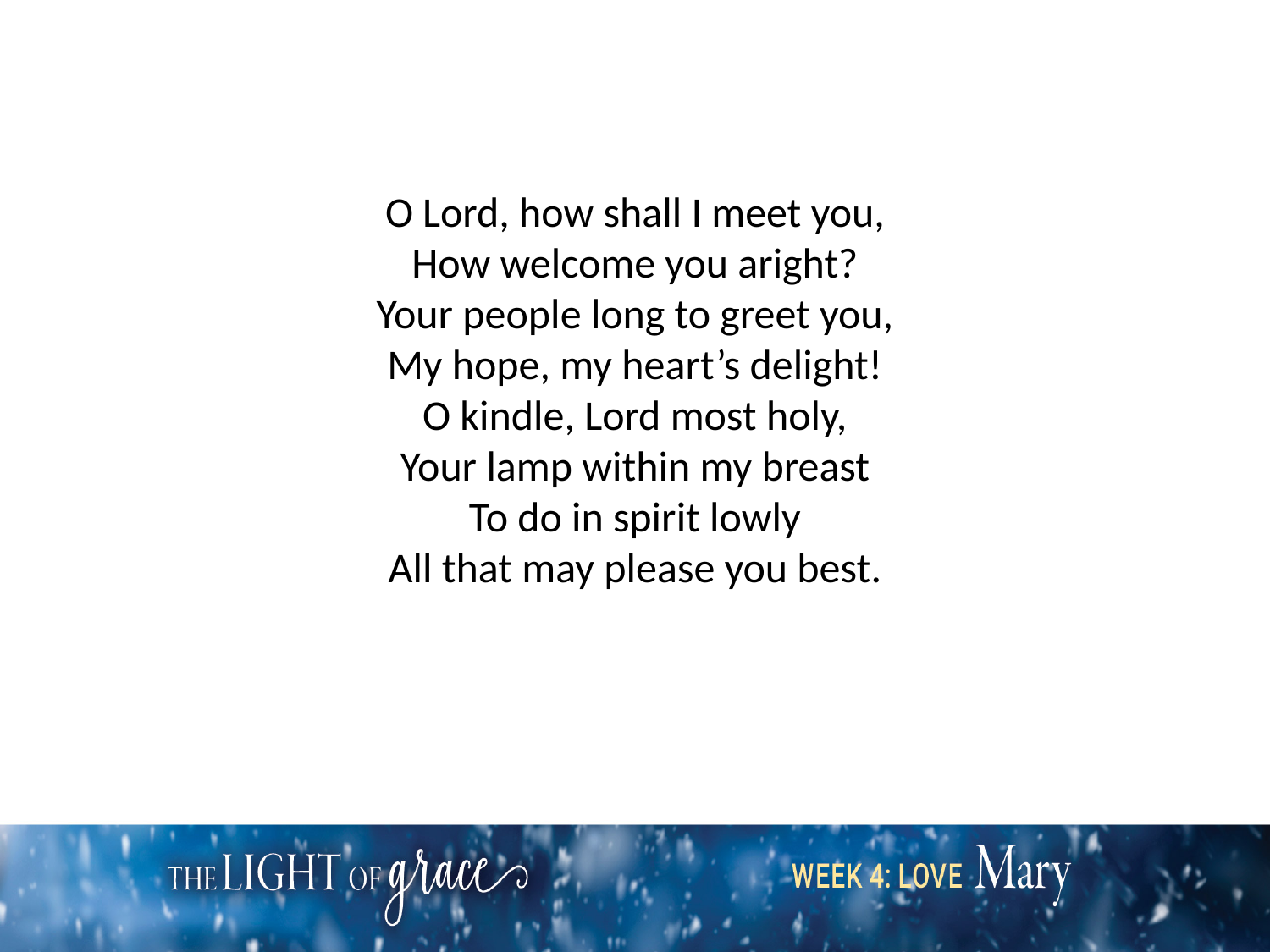

O Lord, how shall I meet you,
How welcome you aright?
Your people long to greet you,
My hope, my heart’s delight!
O kindle, Lord most holy,
Your lamp within my breast
To do in spirit lowly
All that may please you best.